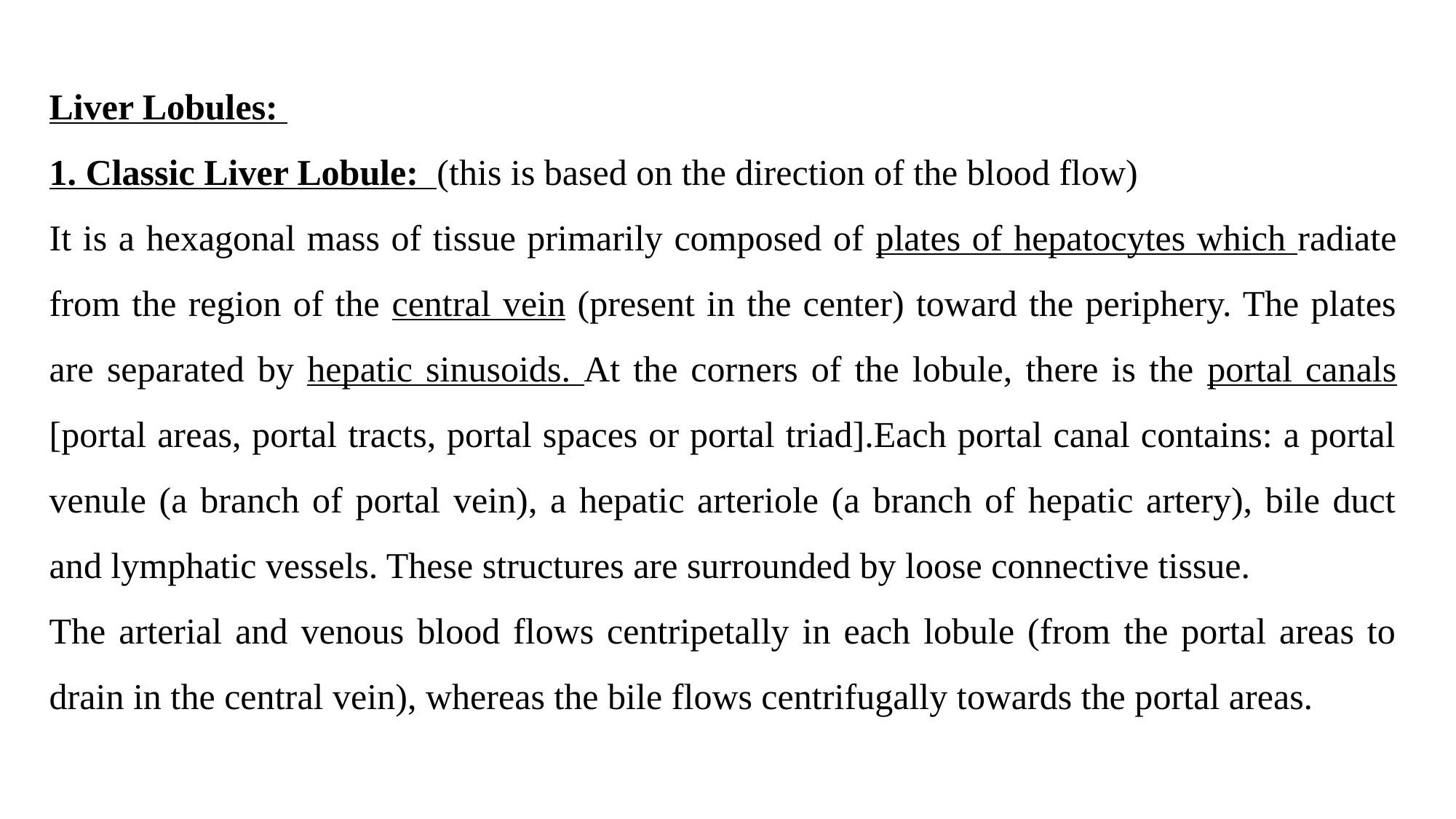

Liver Lobules:
1. Classic Liver Lobule:  (this is based on the direction of the blood flow)
It is a hexagonal mass of tissue primarily composed of plates of hepatocytes which radiate from the region of the central vein (present in the center) toward the periphery. The plates are separated by hepatic sinusoids. At the corners of the lobule, there is the portal canals [portal areas, portal tracts, portal spaces or portal triad].Each portal canal contains: a portal venule (a branch of portal vein), a hepatic arteriole (a branch of hepatic artery), bile duct and lymphatic vessels. These structures are surrounded by loose connective tissue.
The arterial and venous blood flows centripetally in each lobule (from the portal areas to drain in the central vein), whereas the bile flows centrifugally towards the portal areas.